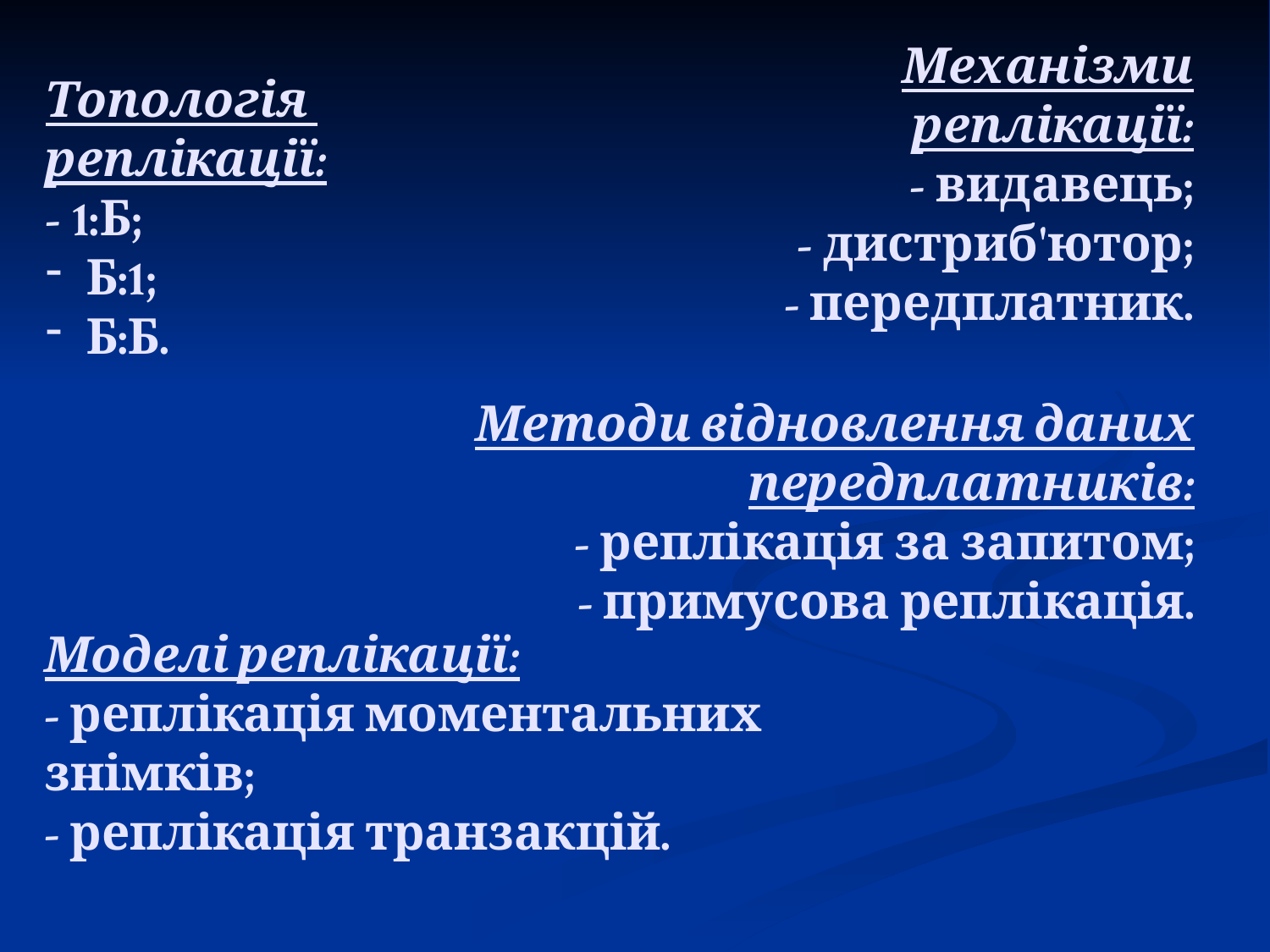

# Механізми реплікації: - видавець; - дистриб'ютор; - передплатник.
Топологія  реплікації:
- 1:Б;
 Б:1;
 Б:Б.
Методи відновлення даних передплатників:
- реплікація за запитом;
- примусова реплікація.
Моделі реплікації:
- реплікація моментальних знімків;
- реплікація транзакцій.